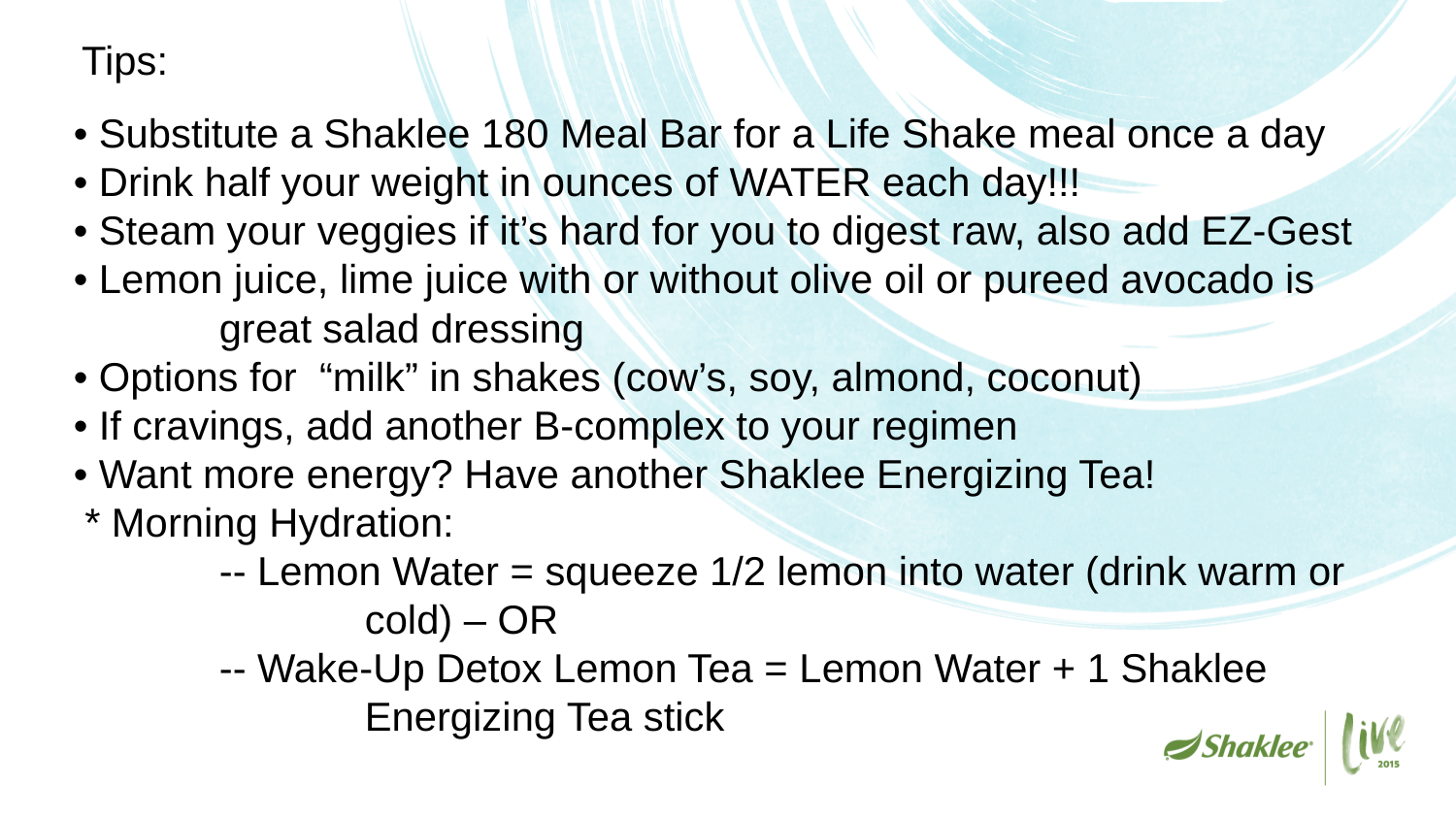

Tips:

• Substitute a Shaklee 180 Meal Bar for a Life Shake meal once a day
• Drink half your weight in ounces of WATER each day!!!
• Steam your veggies if it’s hard for you to digest raw, also add EZ-Gest
• Lemon juice, lime juice with or without olive oil or pureed avocado is 	great salad dressing
• Options for  “milk” in shakes (cow’s, soy, almond, coconut)
• If cravings, add another B-complex to your regimen
• Want more energy? Have another Shaklee Energizing Tea!
 * Morning Hydration:
	-- Lemon Water = squeeze 1/2 lemon into water (drink warm or 		cold) – OR
	-- Wake-Up Detox Lemon Tea = Lemon Water + 1 Shaklee 		Energizing Tea stick